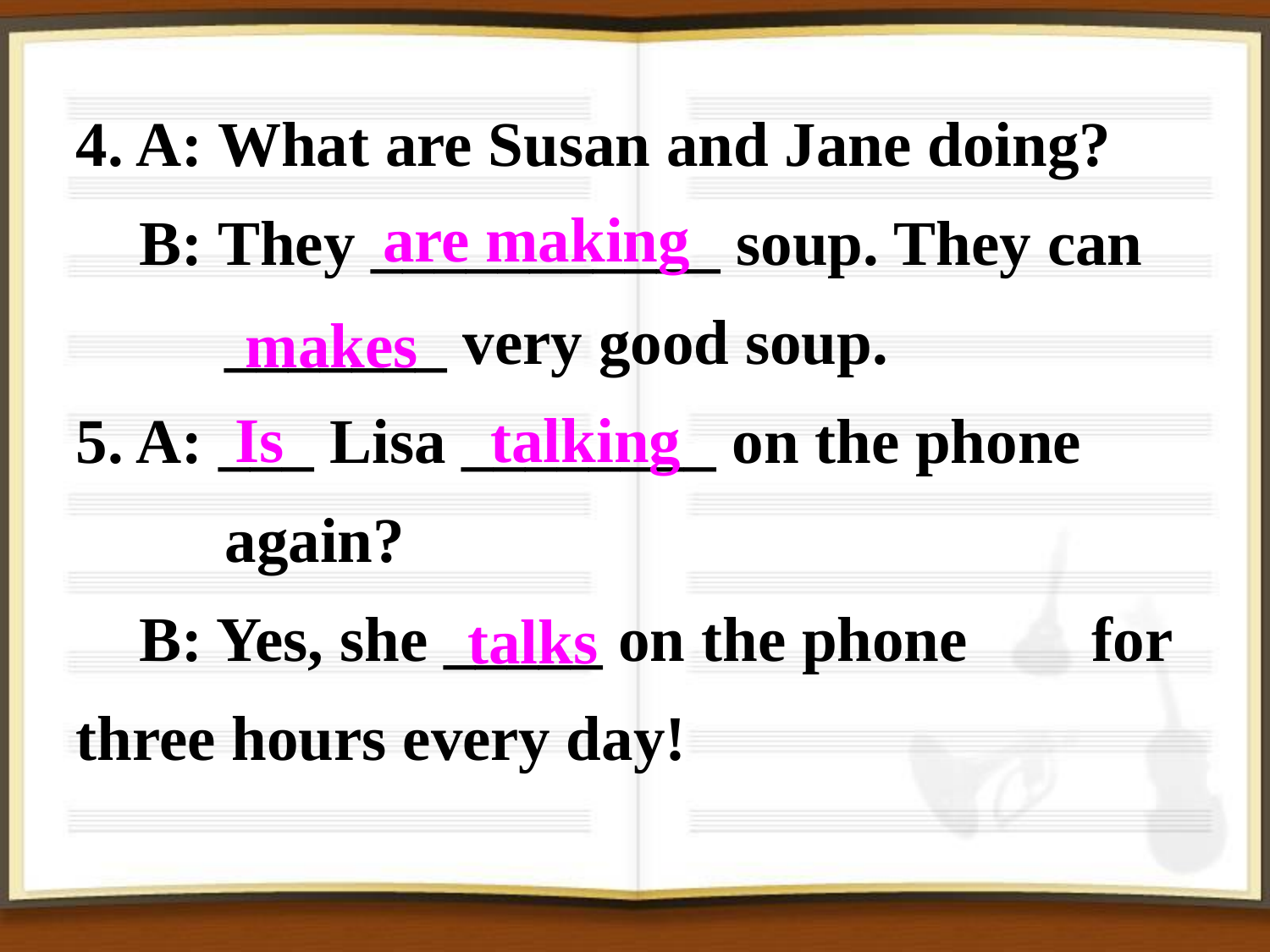

4. A: What are Susan and Jane doing?
    B: They ___________ soup. They can 	_______ very good soup.
5. A: ___ Lisa ________ on the phone 	again?
    B: Yes, she _____ on the phone 	for three hours every day!
are making
makes
Is             talking
talks